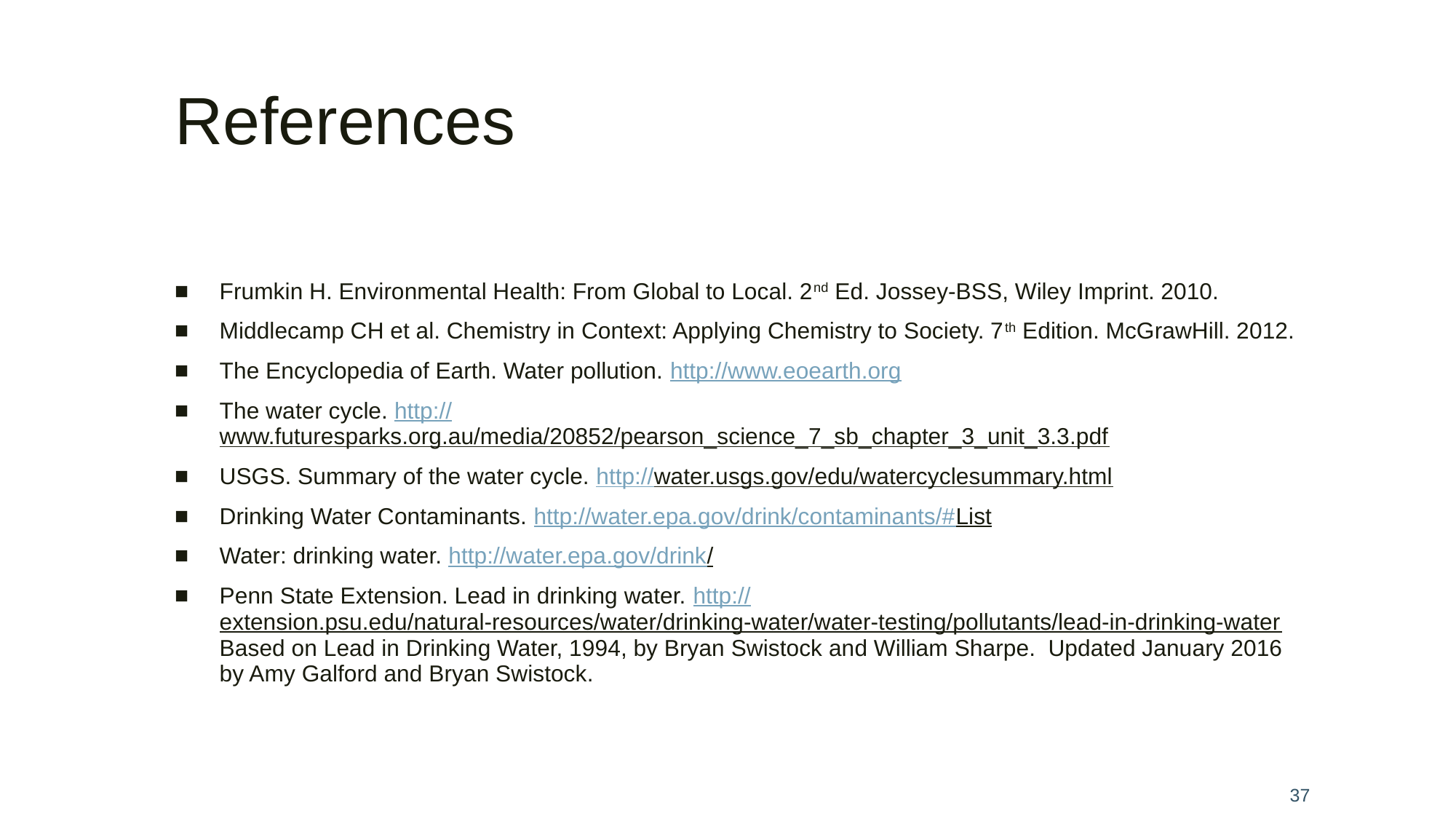

# References
Frumkin H. Environmental Health: From Global to Local. 2nd Ed. Jossey-BSS, Wiley Imprint. 2010.
Middlecamp CH et al. Chemistry in Context: Applying Chemistry to Society. 7th Edition. McGrawHill. 2012.
The Encyclopedia of Earth. Water pollution. http://www.eoearth.org
The water cycle. http://www.futuresparks.org.au/media/20852/pearson_science_7_sb_chapter_3_unit_3.3.pdf
USGS. Summary of the water cycle. http://water.usgs.gov/edu/watercyclesummary.html
Drinking Water Contaminants. http://water.epa.gov/drink/contaminants/#List
Water: drinking water. http://water.epa.gov/drink/
Penn State Extension. Lead in drinking water. http://extension.psu.edu/natural-resources/water/drinking-water/water-testing/pollutants/lead-in-drinking-water Based on Lead in Drinking Water, 1994, by Bryan Swistock and William Sharpe.  Updated January 2016 by Amy Galford and Bryan Swistock.

Dr. I.Echeverry, KSU, CAMS, CHS, HE
37